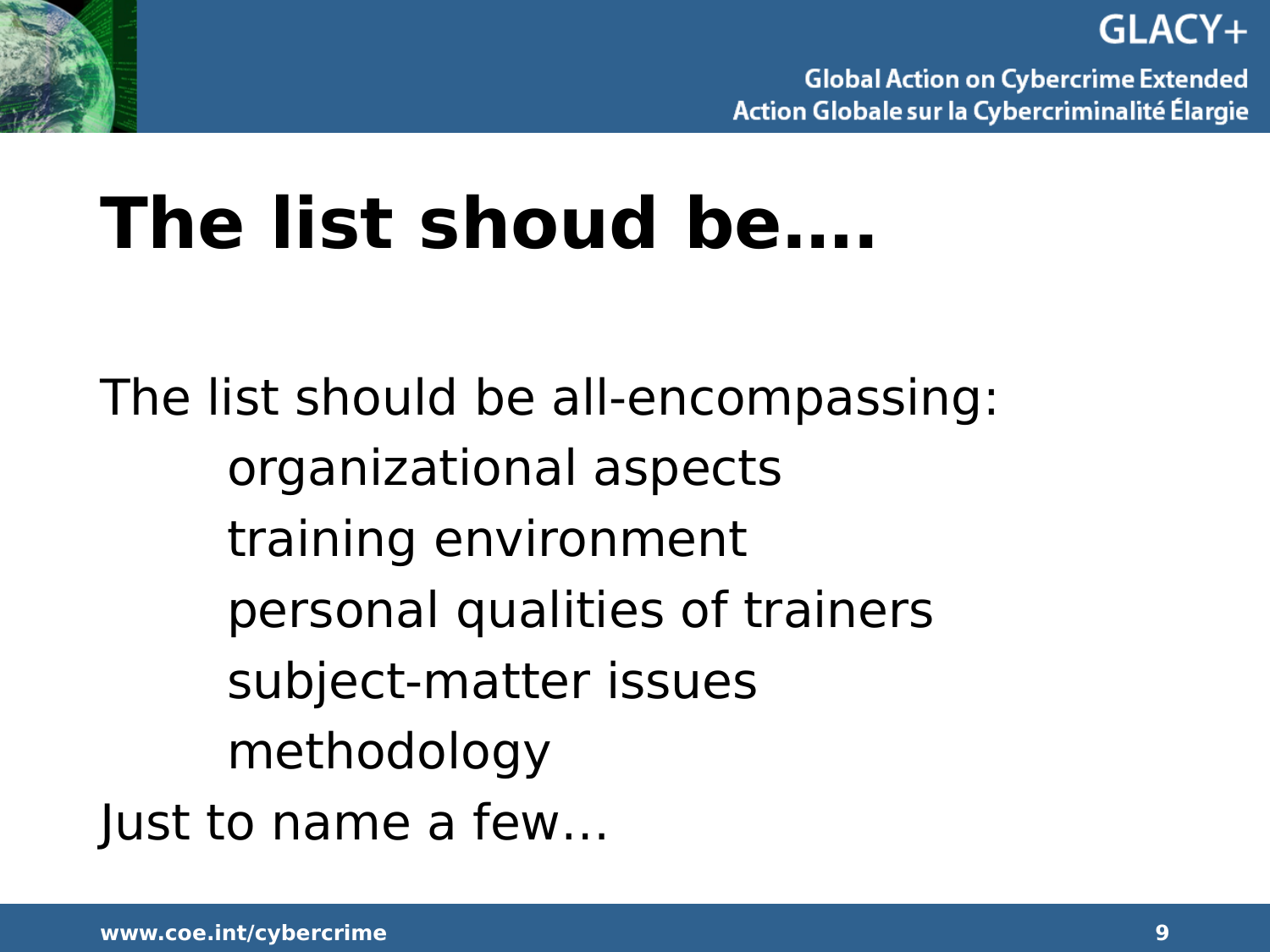

# The list shoud be….
The list should be all-encompassing:
	organizational aspects
	training environment
	personal qualities of trainers
	subject-matter issues
	methodology
Just to name a few…
www.coe.int/cybercrime
9